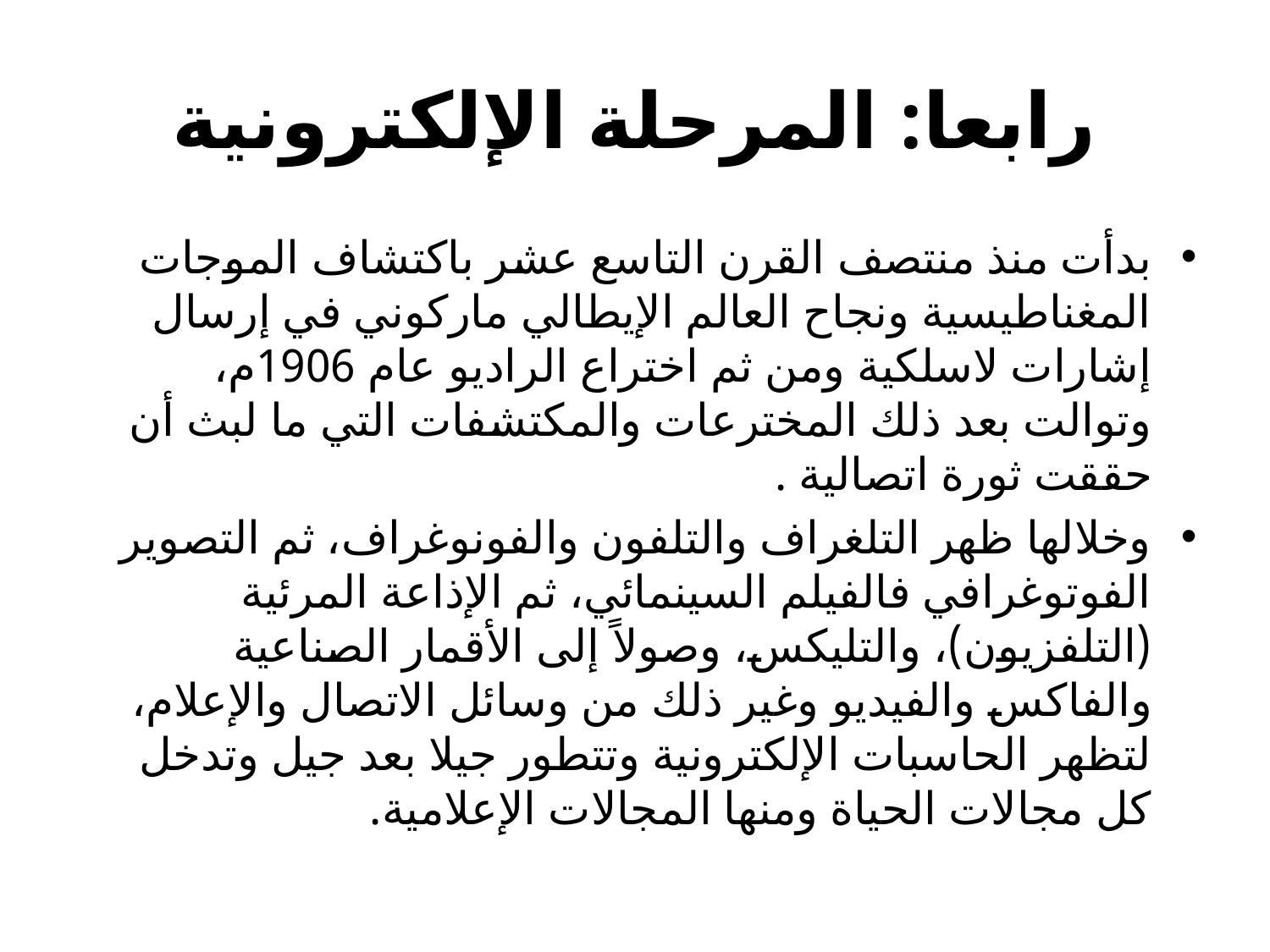

# رابعا: المرحلة الإلكترونية
بدأت منذ منتصف القرن التاسع عشر باكتشاف الموجات المغناطيسية ونجاح العالم الإيطالي ماركوني في إرسال إشارات لاسلكية ومن ثم اختراع الراديو عام 1906م، وتوالت بعد ذلك المخترعات والمكتشفات التي ما لبث أن حققت ثورة اتصالية .
وخلالها ظهر التلغراف والتلفون والفونوغراف، ثم التصوير الفوتوغرافي فالفيلم السينمائي، ثم الإذاعة المرئية (التلفزيون)، والتليكس، وصولاً إلى الأقمار الصناعية والفاكس والفيديو وغير ذلك من وسائل الاتصال والإعلام، لتظهر الحاسبات الإلكترونية وتتطور جيلا بعد جيل وتدخل كل مجالات الحياة ومنها المجالات الإعلامية.